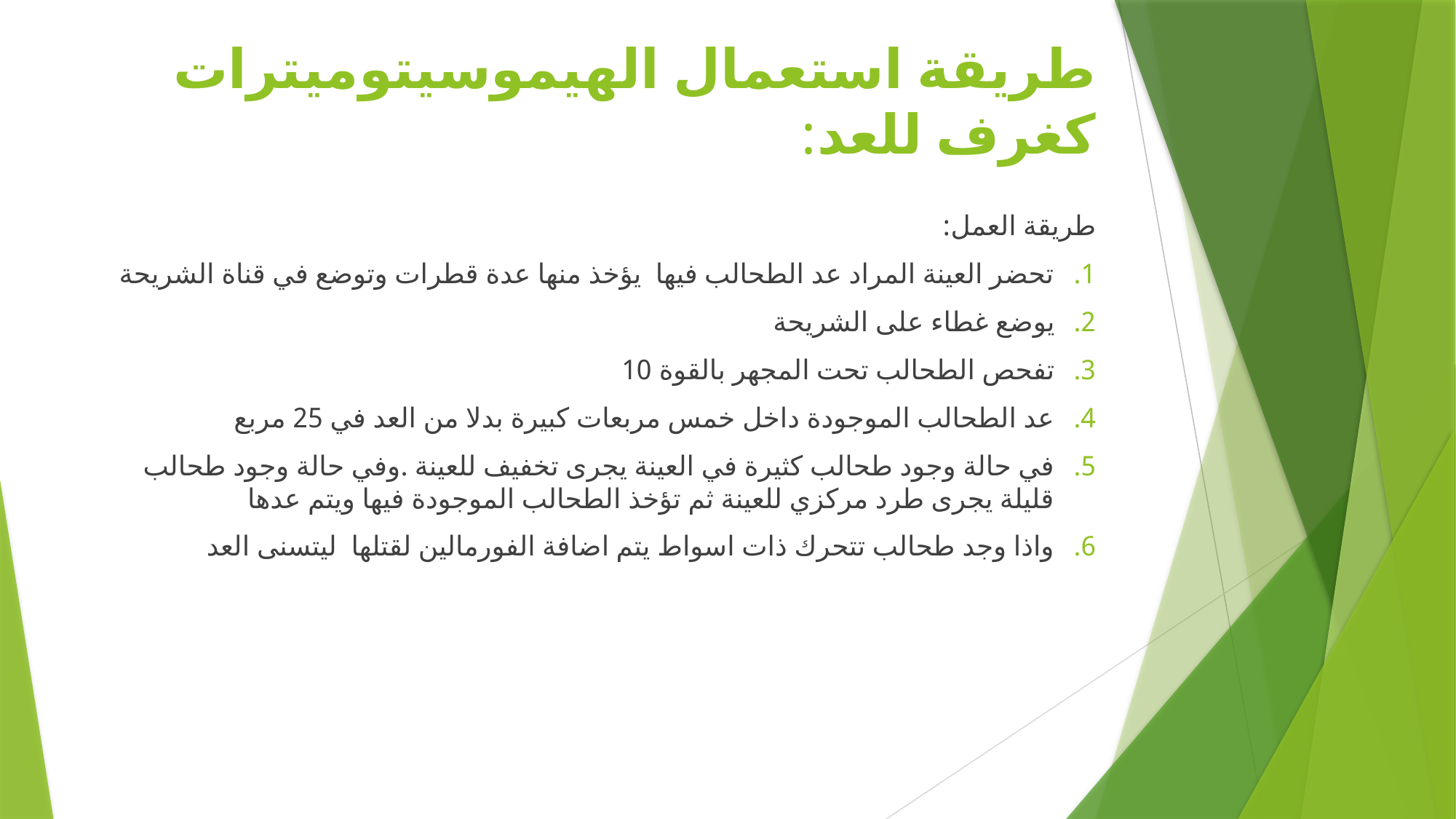

# طريقة استعمال الهيموسيتوميترات كغرف للعد:
طريقة العمل:
تحضر العينة المراد عد الطحالب فيها  يؤخذ منها عدة قطرات وتوضع في قناة الشريحة
يوضع غطاء على الشريحة
تفحص الطحالب تحت المجهر بالقوة 10
عد الطحالب الموجودة داخل خمس مربعات كبيرة بدلا من العد في 25 مربع
في حالة وجود طحالب كثيرة في العينة يجرى تخفيف للعينة .وفي حالة وجود طحالب قليلة يجرى طرد مركزي للعينة ثم تؤخذ الطحالب الموجودة فيها ويتم عدها
واذا وجد طحالب تتحرك ذات اسواط يتم اضافة الفورمالين لقتلها  ليتسنى العد